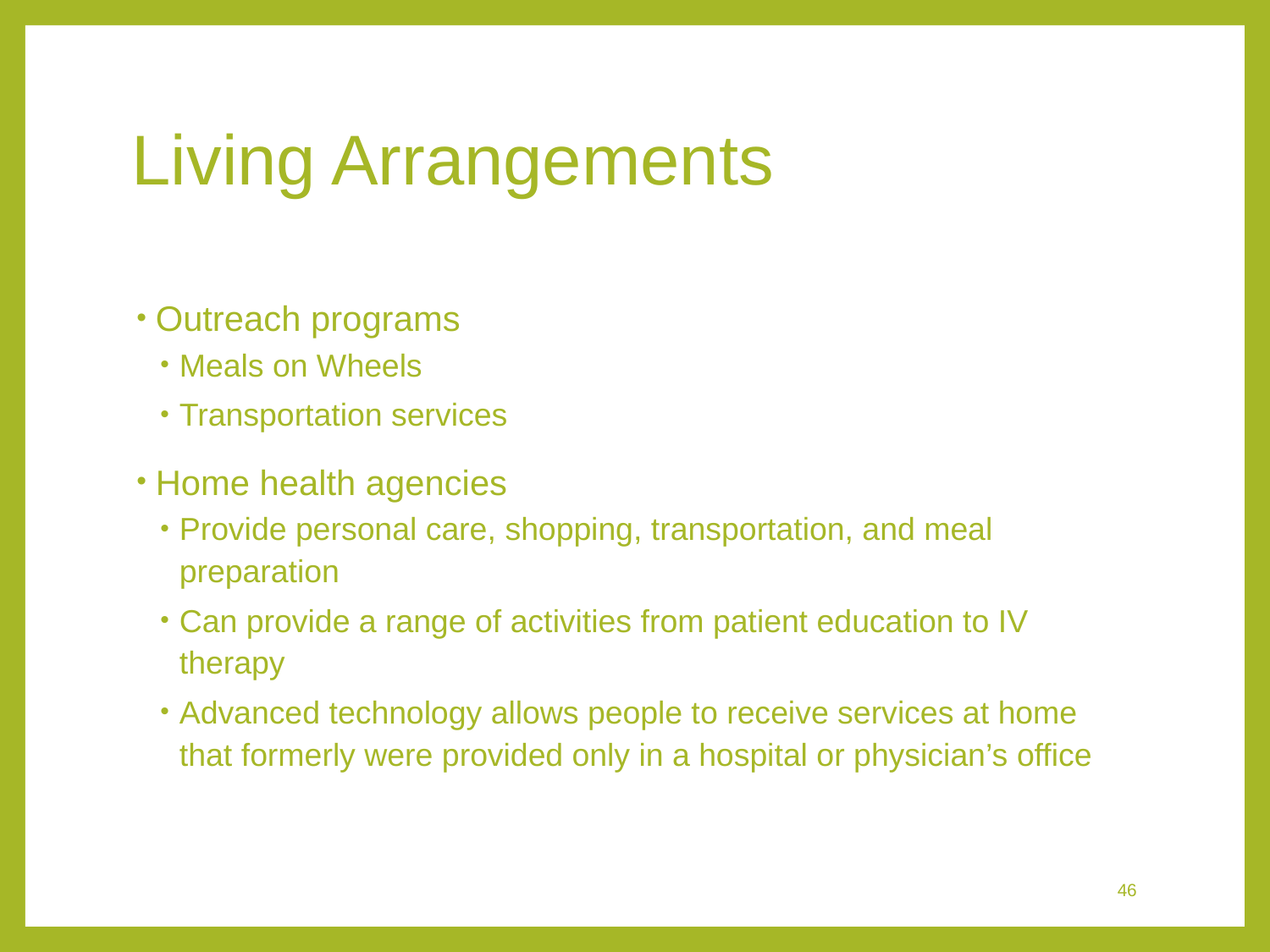

# Living Arrangements
Outreach programs
Meals on Wheels
Transportation services
Home health agencies
Provide personal care, shopping, transportation, and meal preparation
Can provide a range of activities from patient education to IV therapy
Advanced technology allows people to receive services at home that formerly were provided only in a hospital or physician’s office
 46